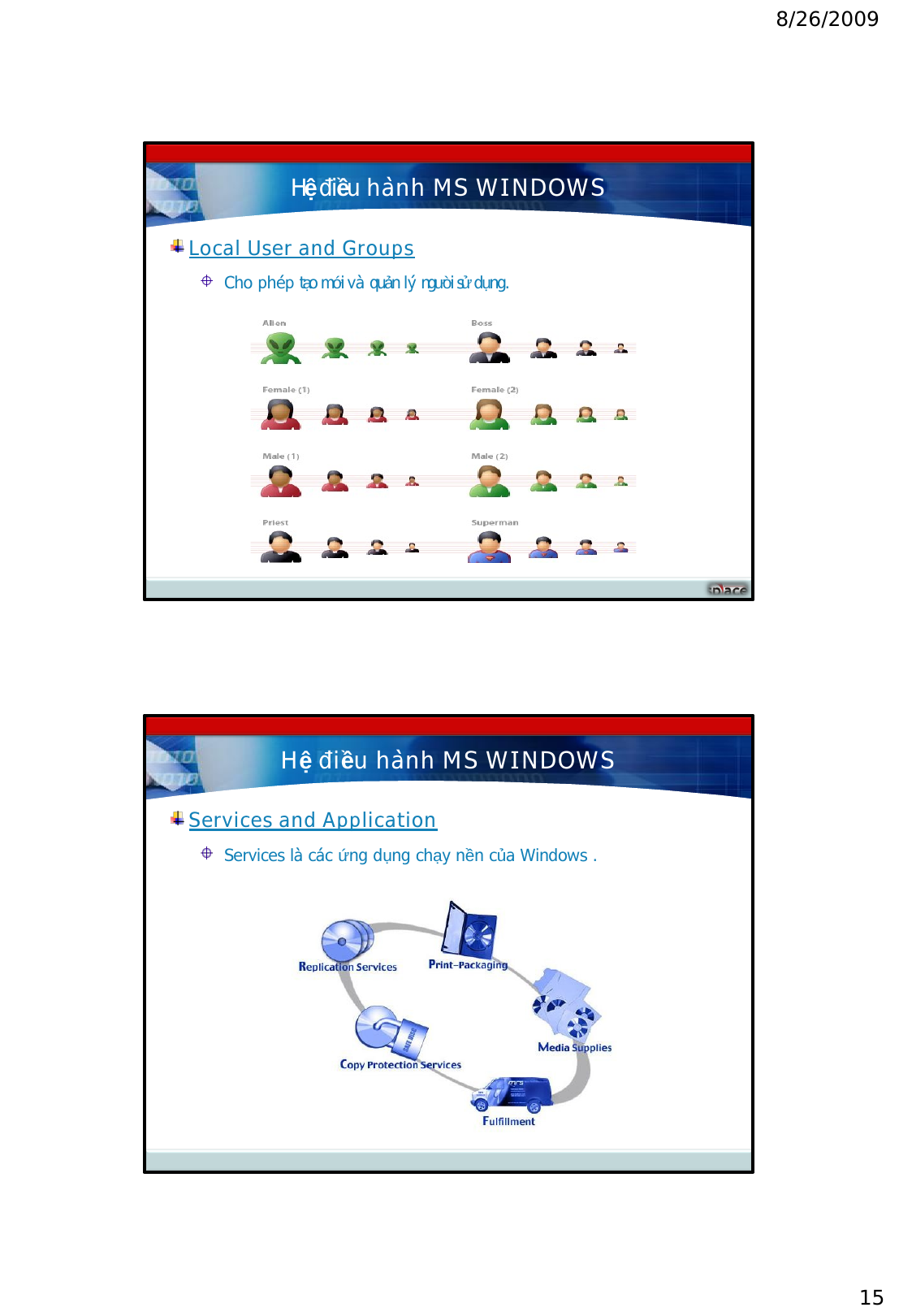

8/26/2009

Hệ điều hành MS WINDOWS

Local User and Groups
Cho phép tạo mới và quản lý người sử dụng.

Hệ điều hành MS WINDOWS

Services and Application
Services là các ứng dụng chạy nền của Windows .

15